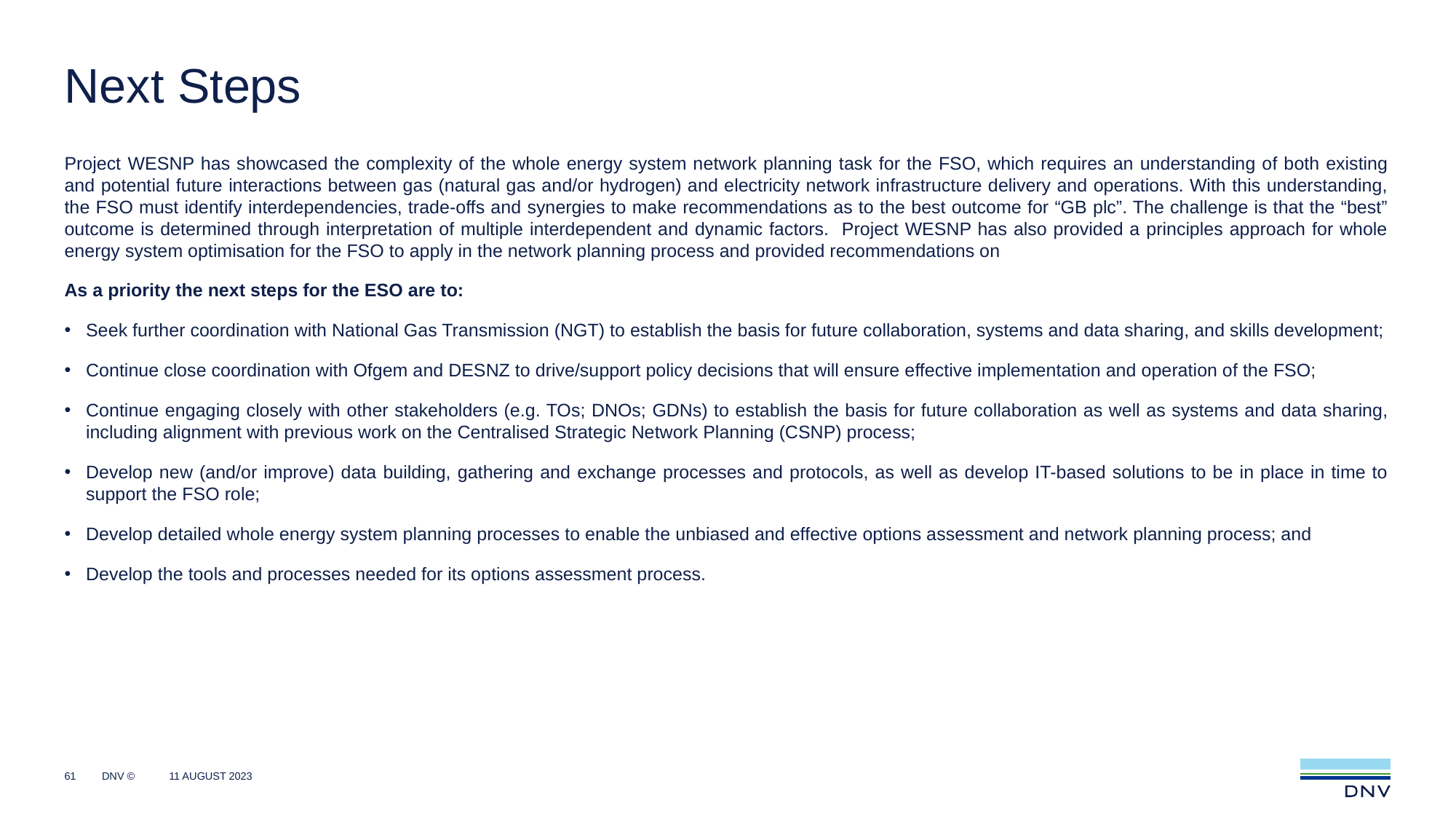

# Next Steps
Project WESNP has showcased the complexity of the whole energy system network planning task for the FSO, which requires an understanding of both existing and potential future interactions between gas (natural gas and/or hydrogen) and electricity network infrastructure delivery and operations. With this understanding, the FSO must identify interdependencies, trade-offs and synergies to make recommendations as to the best outcome for “GB plc”. The challenge is that the “best” outcome is determined through interpretation of multiple interdependent and dynamic factors.  Project WESNP has also provided a principles approach for whole energy system optimisation for the FSO to apply in the network planning process and provided recommendations on
As a priority the next steps for the ESO are to:
Seek further coordination with National Gas Transmission (NGT) to establish the basis for future collaboration, systems and data sharing, and skills development;
Continue close coordination with Ofgem and DESNZ to drive/support policy decisions that will ensure effective implementation and operation of the FSO;
Continue engaging closely with other stakeholders (e.g. TOs; DNOs; GDNs) to establish the basis for future collaboration as well as systems and data sharing, including alignment with previous work on the Centralised Strategic Network Planning (CSNP) process;
Develop new (and/or improve) data building, gathering and exchange processes and protocols, as well as develop IT-based solutions to be in place in time to support the FSO role;
Develop detailed whole energy system planning processes to enable the unbiased and effective options assessment and network planning process; and
Develop the tools and processes needed for its options assessment process.

61
23 January 2024